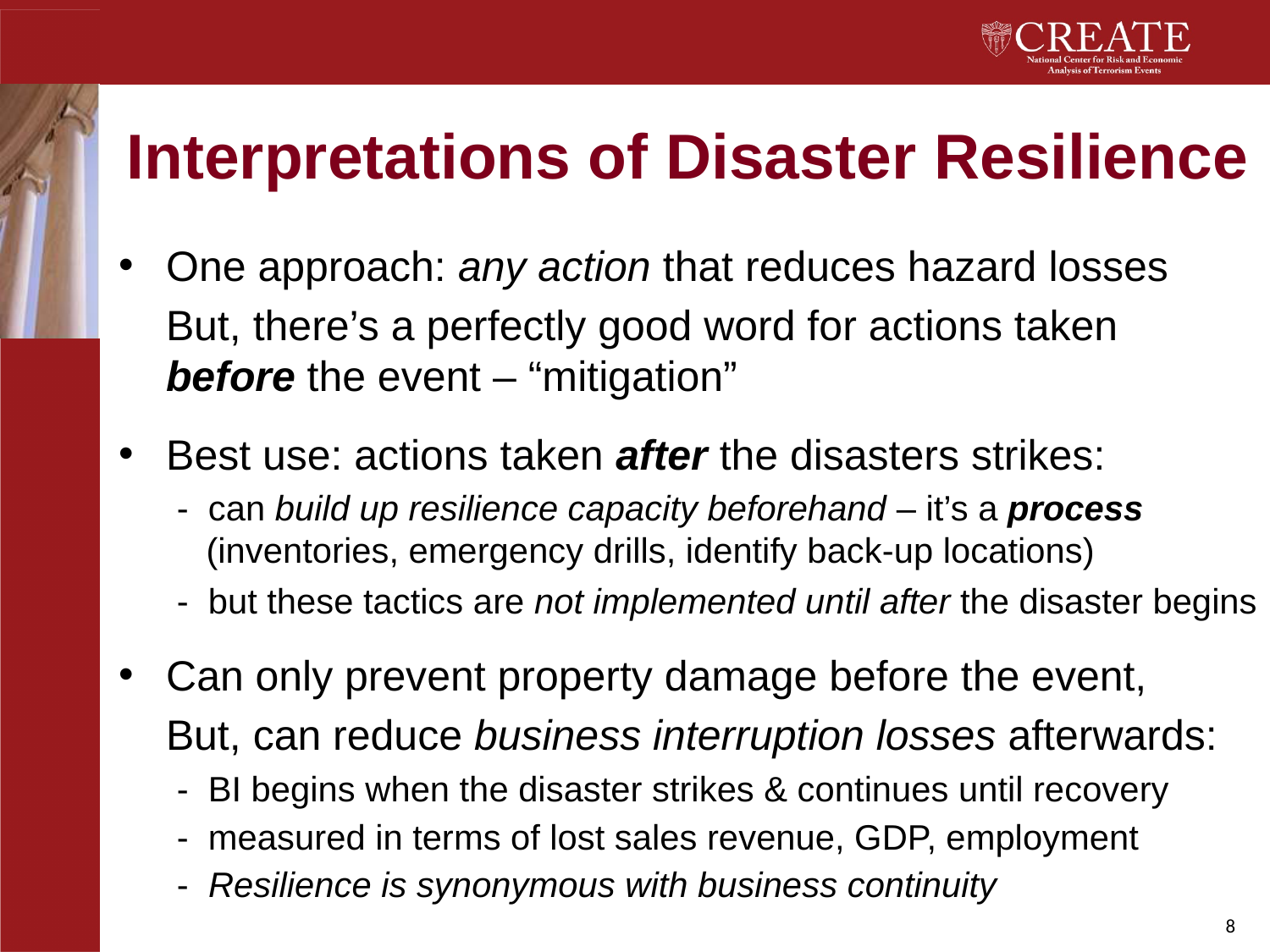

# Interpretations of Disaster Resilience
One approach: any action that reduces hazard losses
    But, there’s a perfectly good word for actions taken
    before the event – “mitigation”

Best use: actions taken after the disasters strikes:
      -  can build up resilience capacity beforehand – it’s a process
         (inventories, emergency drills, identify back-up locations)
      -  but these tactics are not implemented until after the disaster begins

Can only prevent property damage before the event,
    But, can reduce business interruption losses afterwards:
      -  BI begins when the disaster strikes & continues until recovery
      -  measured in terms of lost sales revenue, GDP, employment
      -  Resilience is synonymous with business continuity